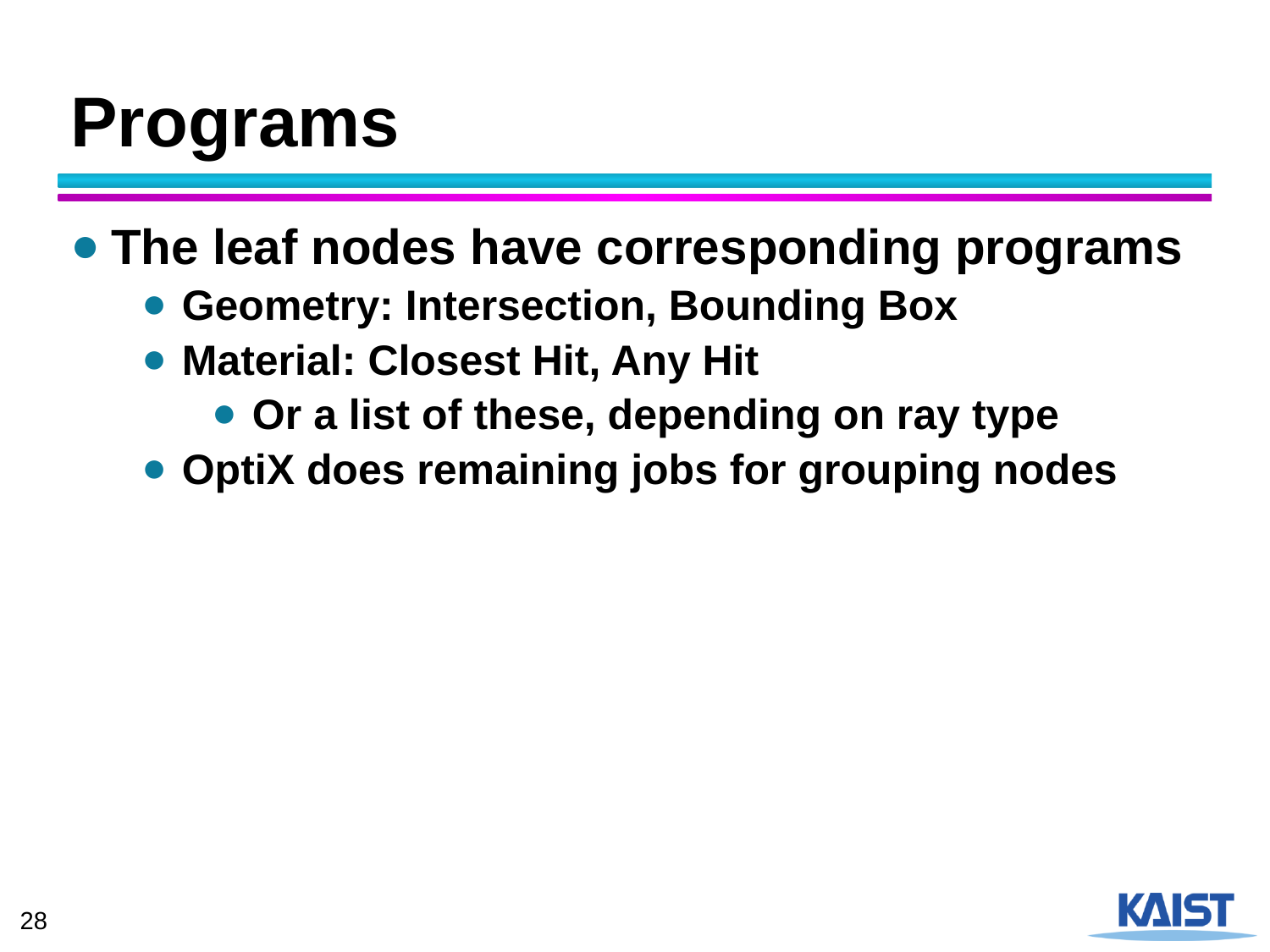

# Programs
The leaf nodes have corresponding programs
Geometry: Intersection, Bounding Box
Material: Closest Hit, Any Hit
Or a list of these, depending on ray type
OptiX does remaining jobs for grouping nodes